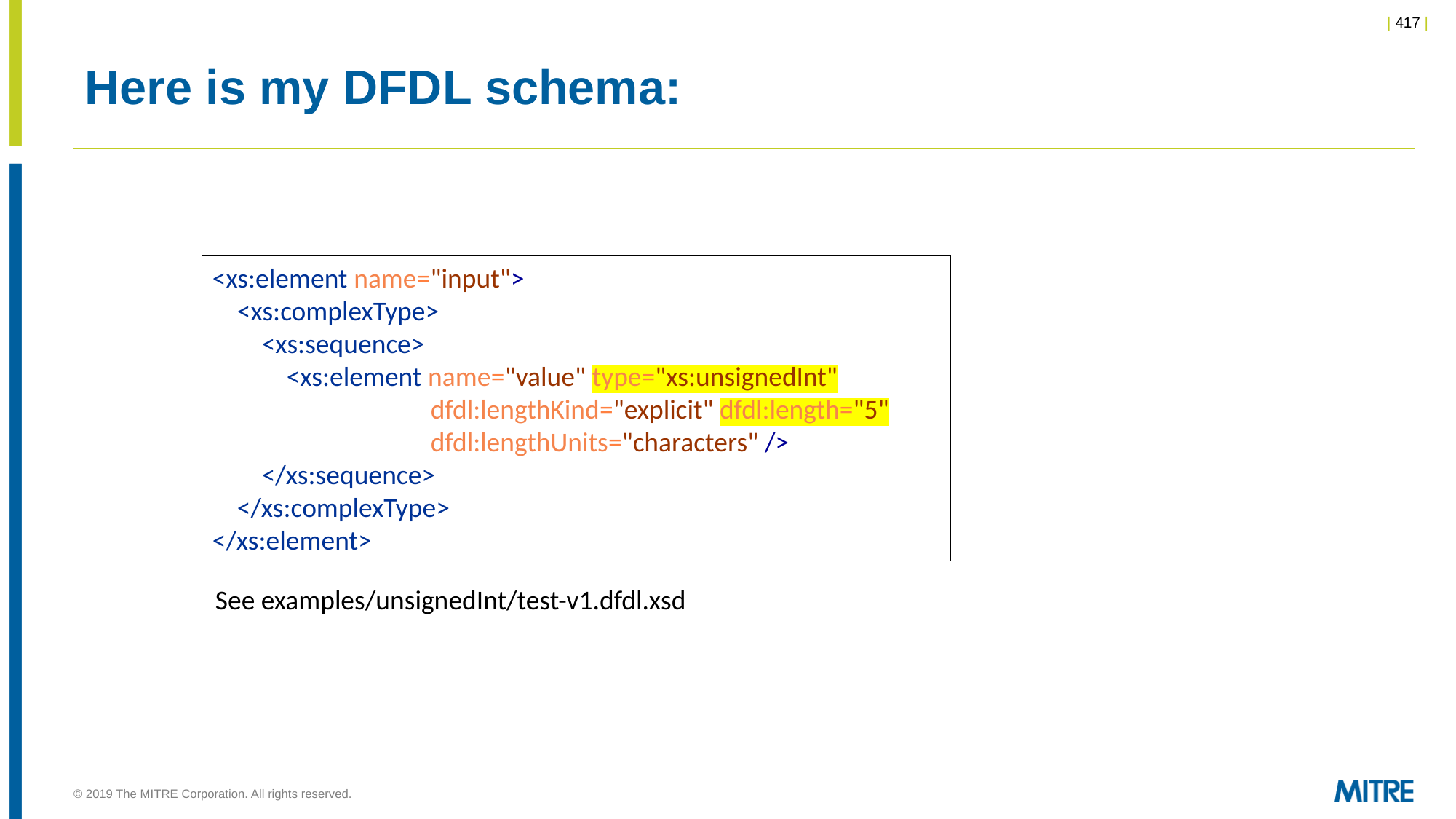

# Here is my DFDL schema:
<xs:element name="input">
    <xs:complexType>
        <xs:sequence>
            <xs:element name="value" type="xs:unsignedInt"
 		dfdl:lengthKind="explicit" dfdl:length="5"
 		dfdl:lengthUnits="characters" />
        </xs:sequence>
    </xs:complexType>
</xs:element>
See examples/unsignedInt/test-v1.dfdl.xsd
© 2019 The MITRE Corporation. All rights reserved.